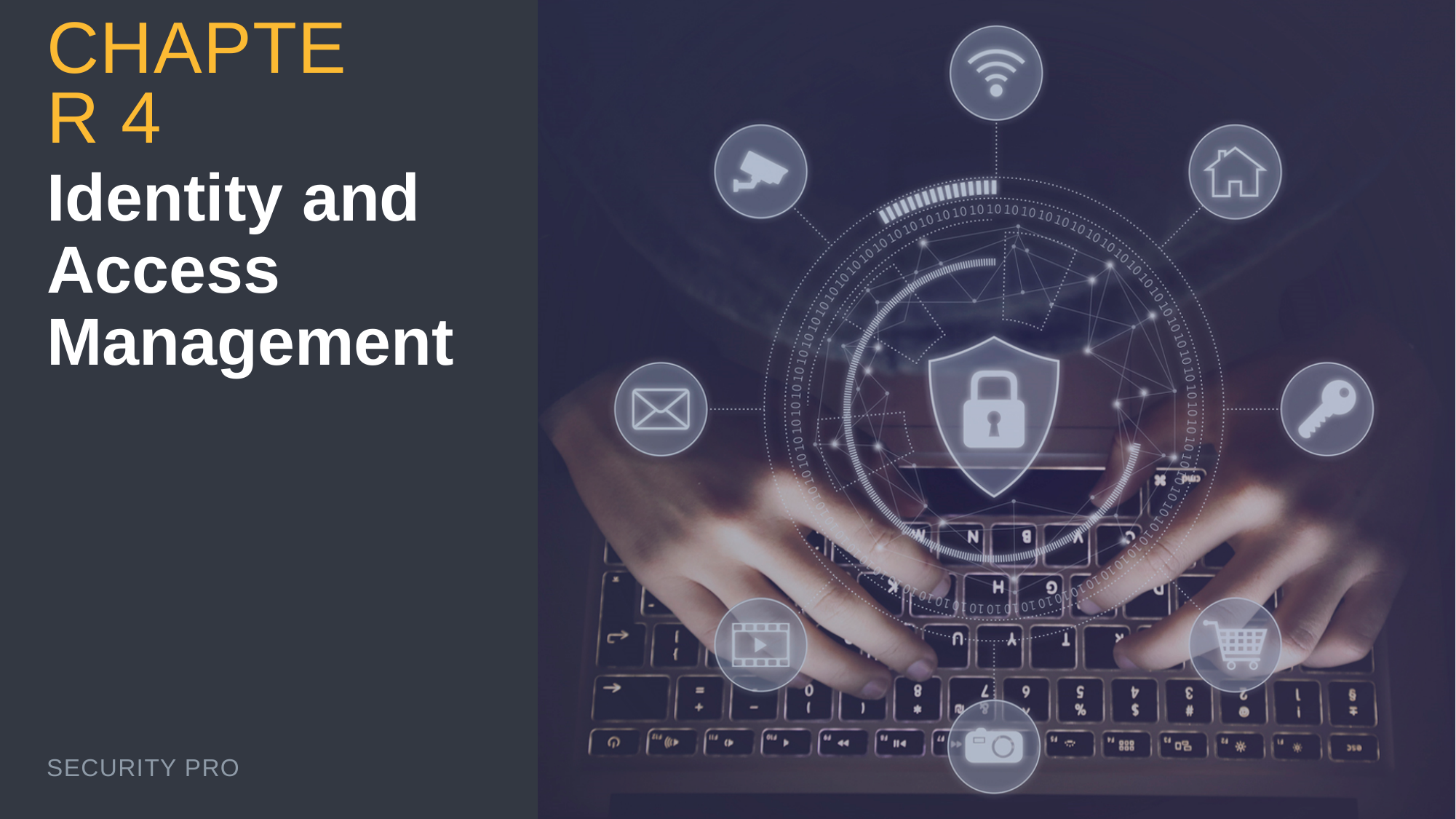

Chapter 4
# Identity and Access Management
Security Pro